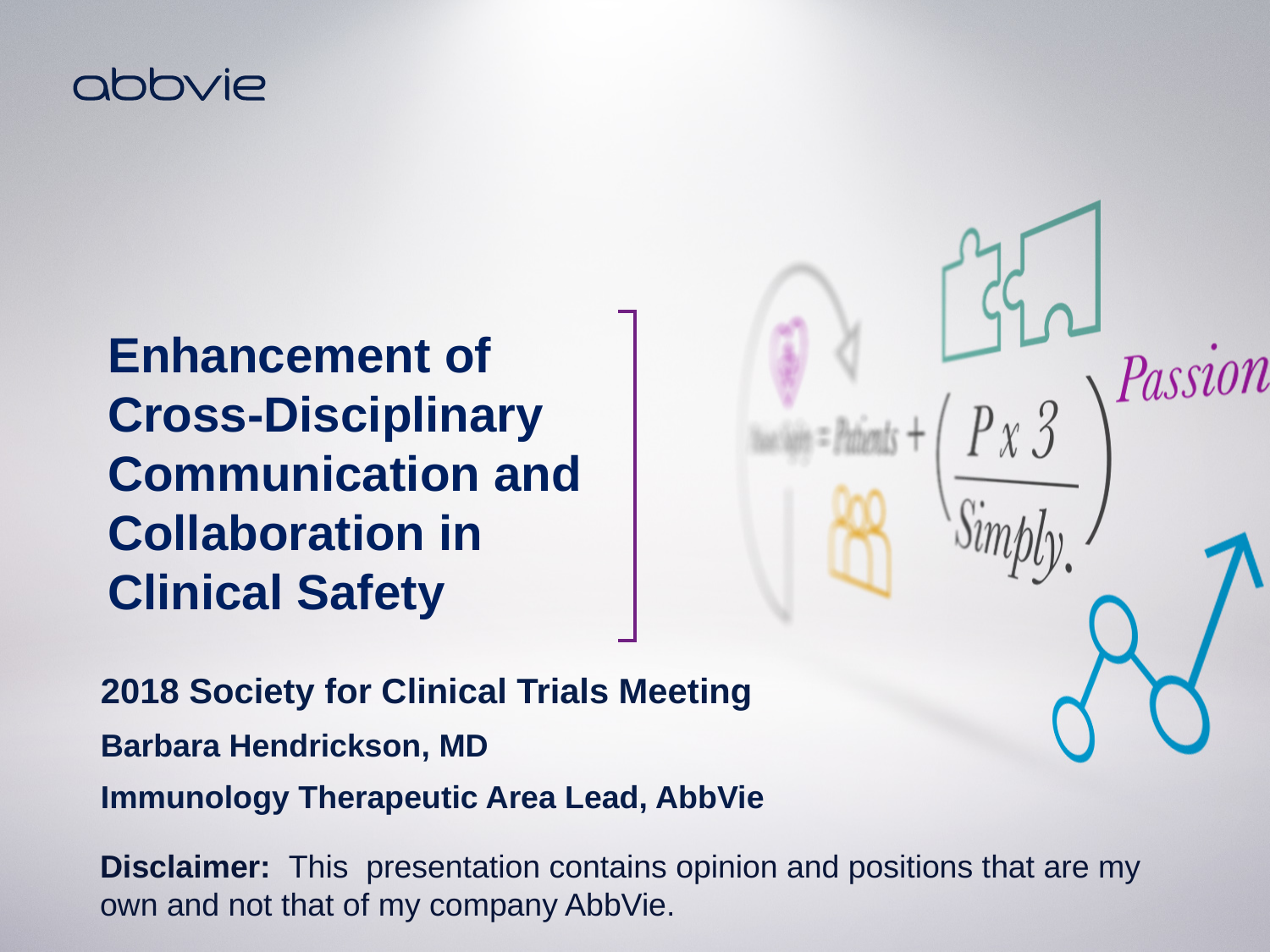

# Enhancement of Cross-Disciplinary Communication and Collaboration in Clinical Safety
2018 Society for Clinical Trials Meeting
Barbara Hendrickson, MD
Immunology Therapeutic Area Lead, AbbVie
Disclaimer:  This  presentation contains opinion and positions that are my own and not that of my company AbbVie.